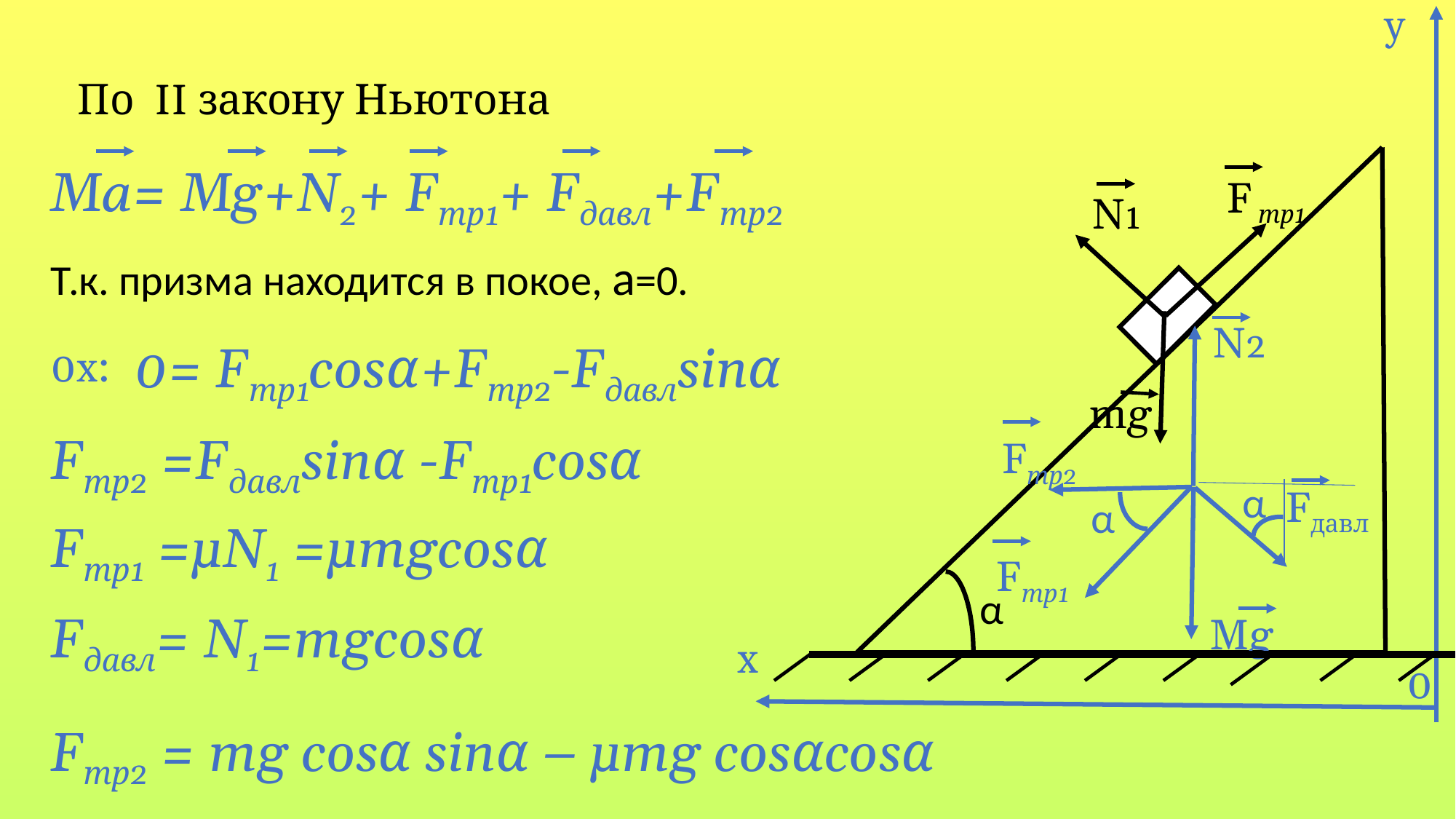

y
F тр1
N1

N2
mg
Fтр2
Fтр1

α
Mg

Fдавл
α
x
0
По  II закону Ньютона
Ma= Mg+N2+ Fтр1+ Fдавл+Fтр2
Т.к. призма находится в покое, a=0.
0= Fтр1cosα+Fтр2-Fдавлsinα
0x:
Fтр2 =Fдавлsinα -Fтр1cosα
α
Fтр1 =µN1 =μmgcosα

Fдавл= N1=mgcosα
Fтр2 = mg cosα sinα – μmg cosαcosα